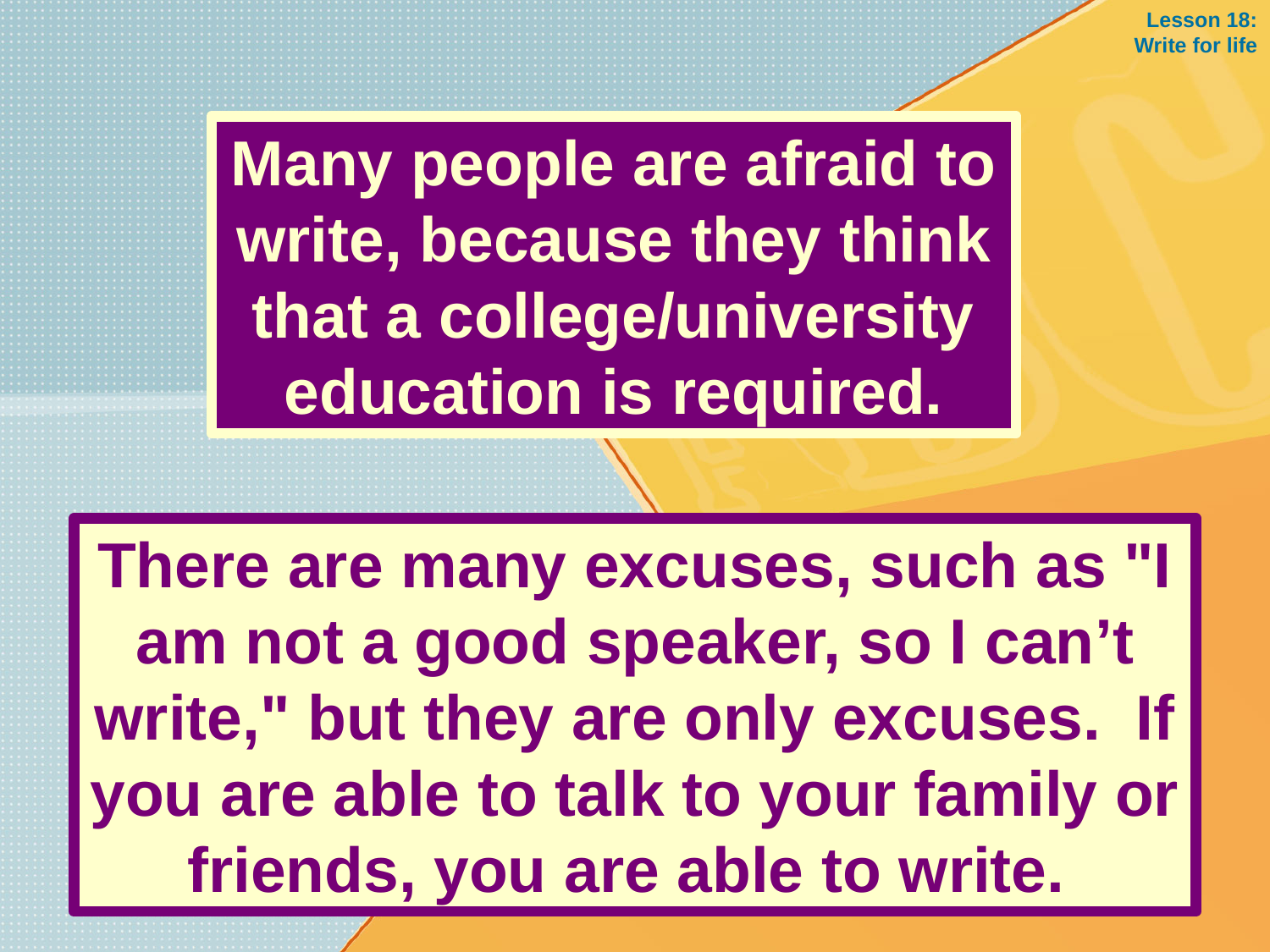

Lesson 18: Write for life
Many people are afraid to write, because they think that a college/university education is required.
There are many excuses, such as "I am not a good speaker, so I can’t write," but they are only excuses.  If you are able to talk to your family or friends, you are able to write.